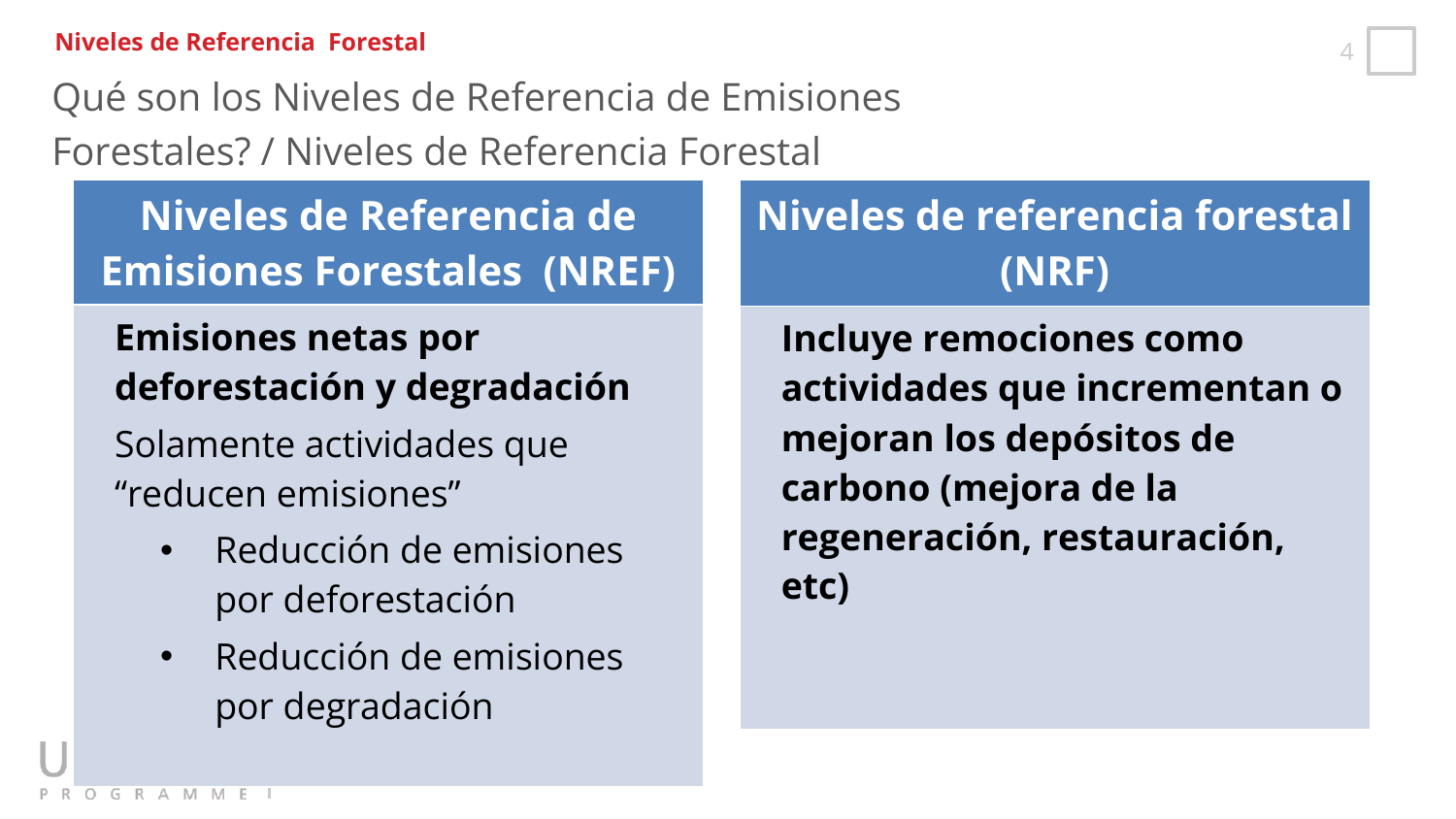

Niveles de Referencia  Forestal
Qué son los Niveles de Referencia de Emisiones
Forestales? / Niveles de Referencia Forestal
| Niveles de referencia forestal (NRF) |
| --- |
| Incluye remociones como actividades que incrementan o mejoran los depósitos de carbono (mejora de la regeneración, restauración, etc) |
| Niveles de Referencia de Emisiones Forestales (NREF) |
| --- |
| Emisiones netas por deforestación y degradación Solamente actividades que “reducen emisiones” Reducción de emisiones por deforestación Reducción de emisiones por degradación |